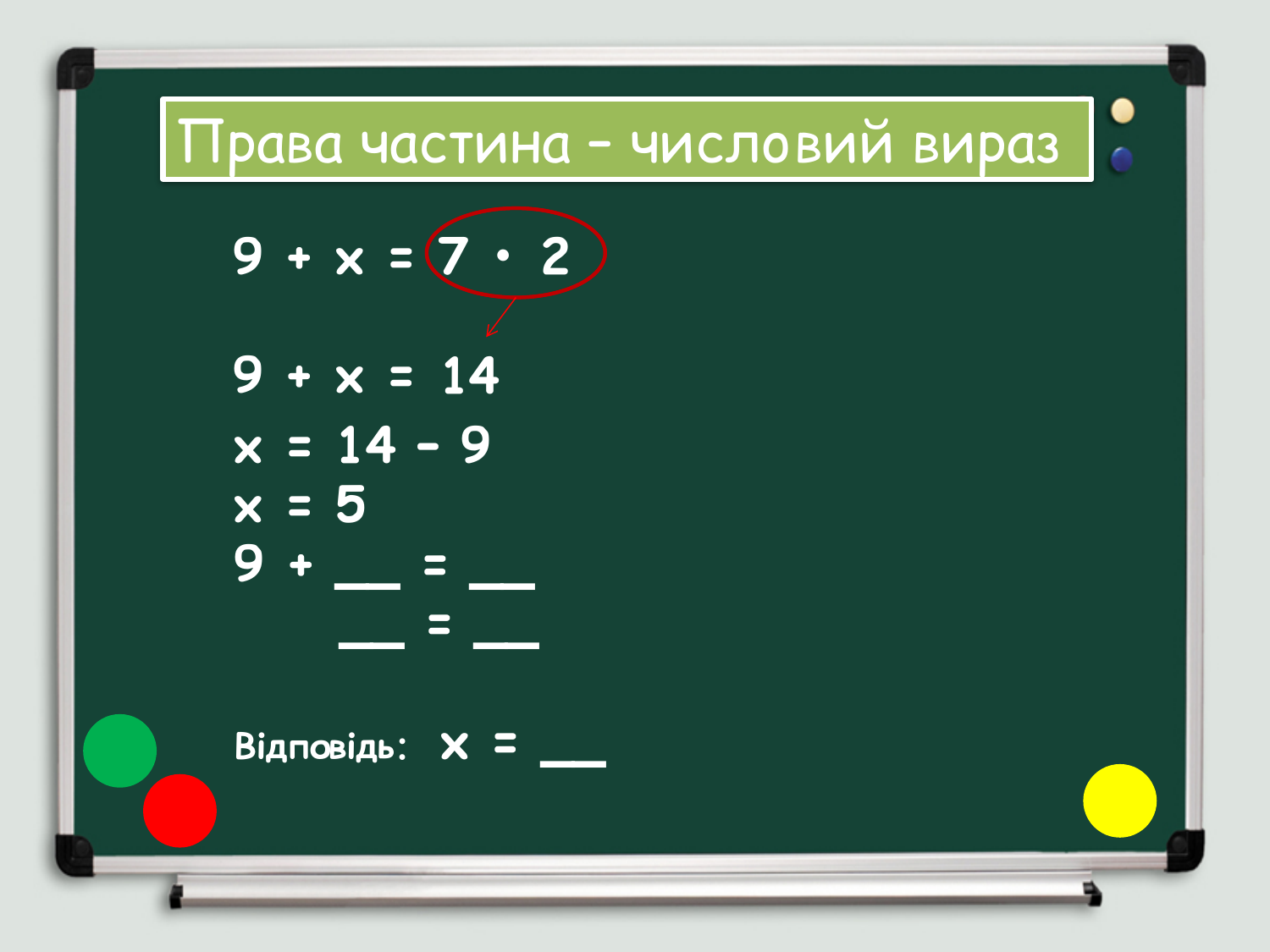

Права частина – числовий вираз

9 + х = 7 • 2

9 + х =

14
х = 14 – 9
х = 5
9 + __ = __
     __ = __

Відповідь:  х = __